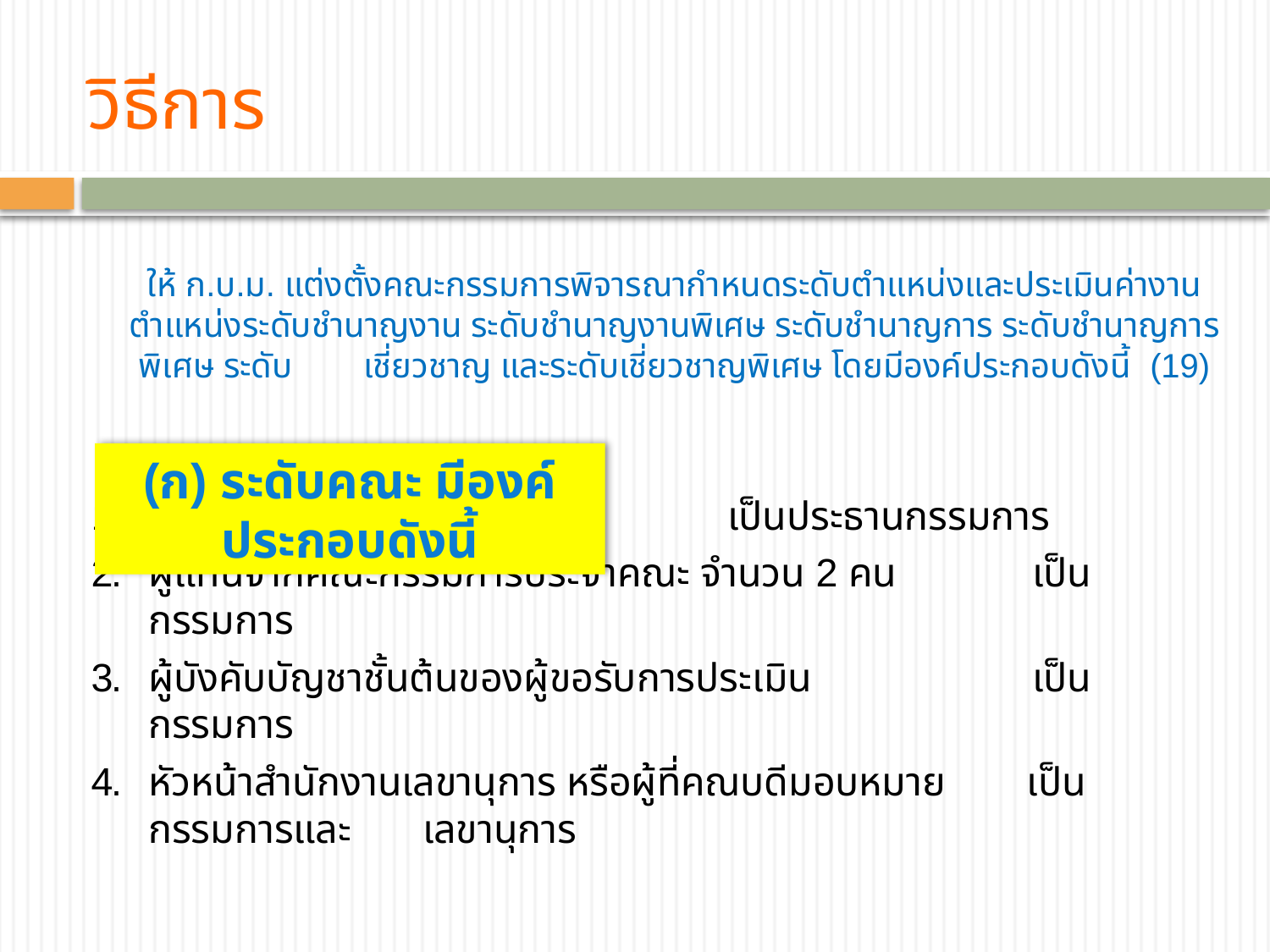

# วิธีการ
ให้ ก.บ.ม. แต่งตั้งคณะกรรมการพิจารณากำหนดระดับตำแหน่งและประเมินค่างานตำแหน่งระดับชำนาญงาน ระดับชำนาญงานพิเศษ ระดับชำนาญการ ระดับชำนาญการพิเศษ ระดับ        เชี่ยวชาญ และระดับเชี่ยวชาญพิเศษ โดยมีองค์ประกอบดังนี้  (19)

คณบดีหรือผู้ที่ได้รับมอบหมาย			       เป็นประธานกรรมการ
ผู้แทนจากคณะกรรมการประจำคณะ จำนวน 2 คน	       เป็นกรรมการ
ผู้บังคับบัญชาชั้นต้นของผู้ขอรับการประเมิน	       	       เป็นกรรมการ
หัวหน้าสำนักงานเลขานุการ หรือผู้ที่คณบดีมอบหมาย        เป็นกรรมการและ						       เลขานุการ

(ก) ระดับคณะ มีองค์ประกอบดังนี้